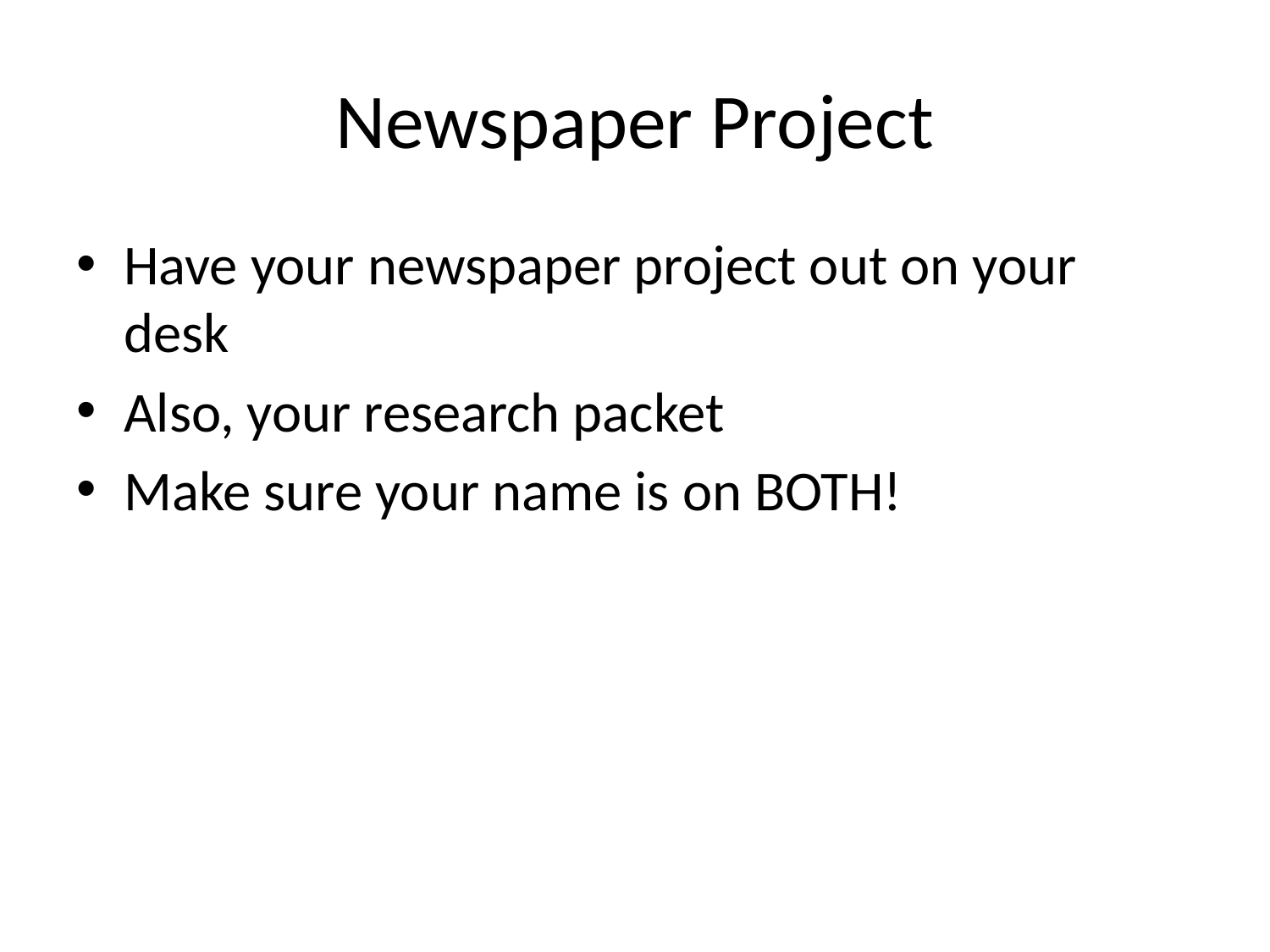

# Newspaper Project
Have your newspaper project out on your desk
Also, your research packet
Make sure your name is on BOTH!